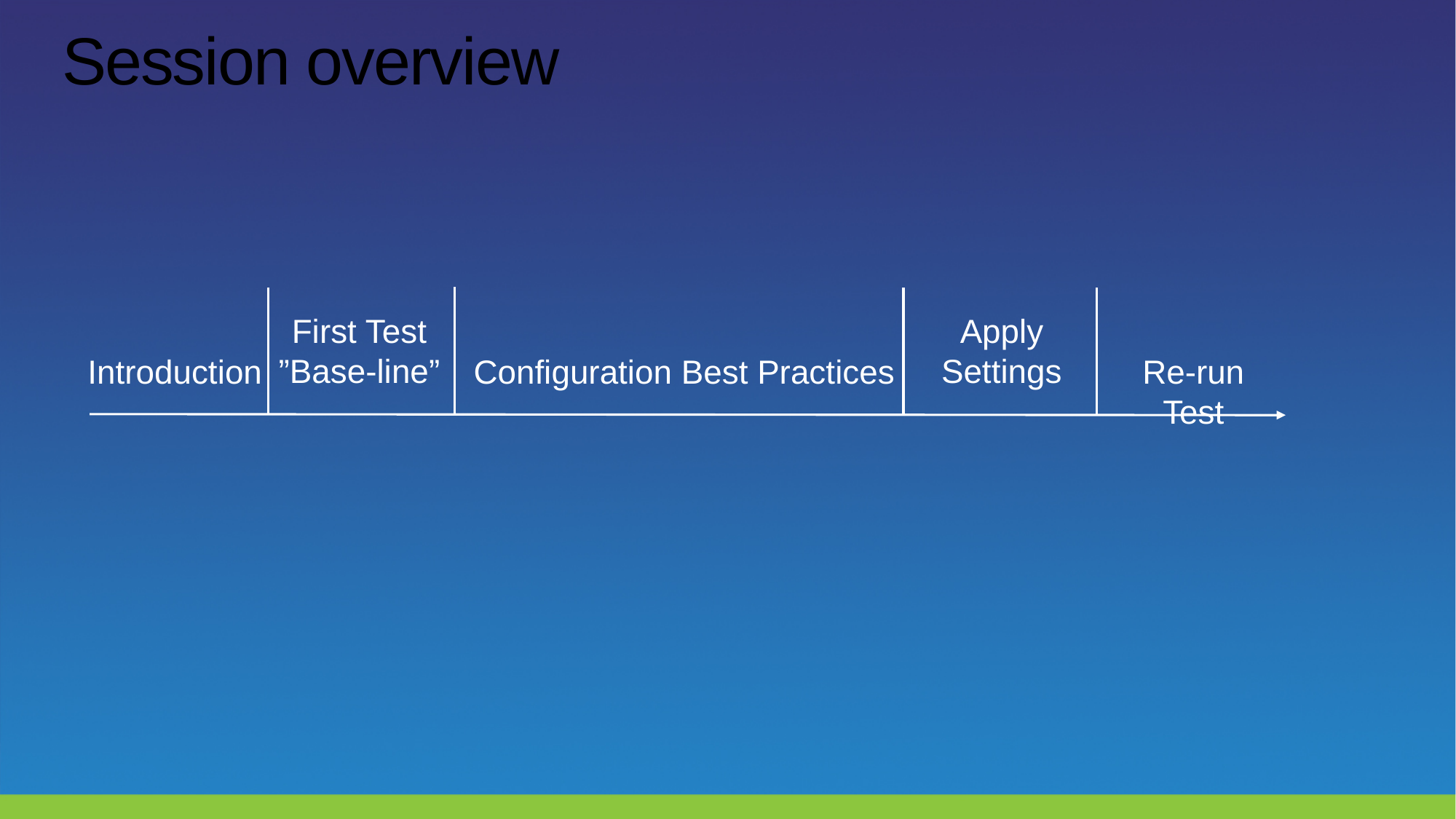

# Session overview
First Test
”Base-line”
Apply Settings
Introduction
Configuration Best Practices
Re-run Test